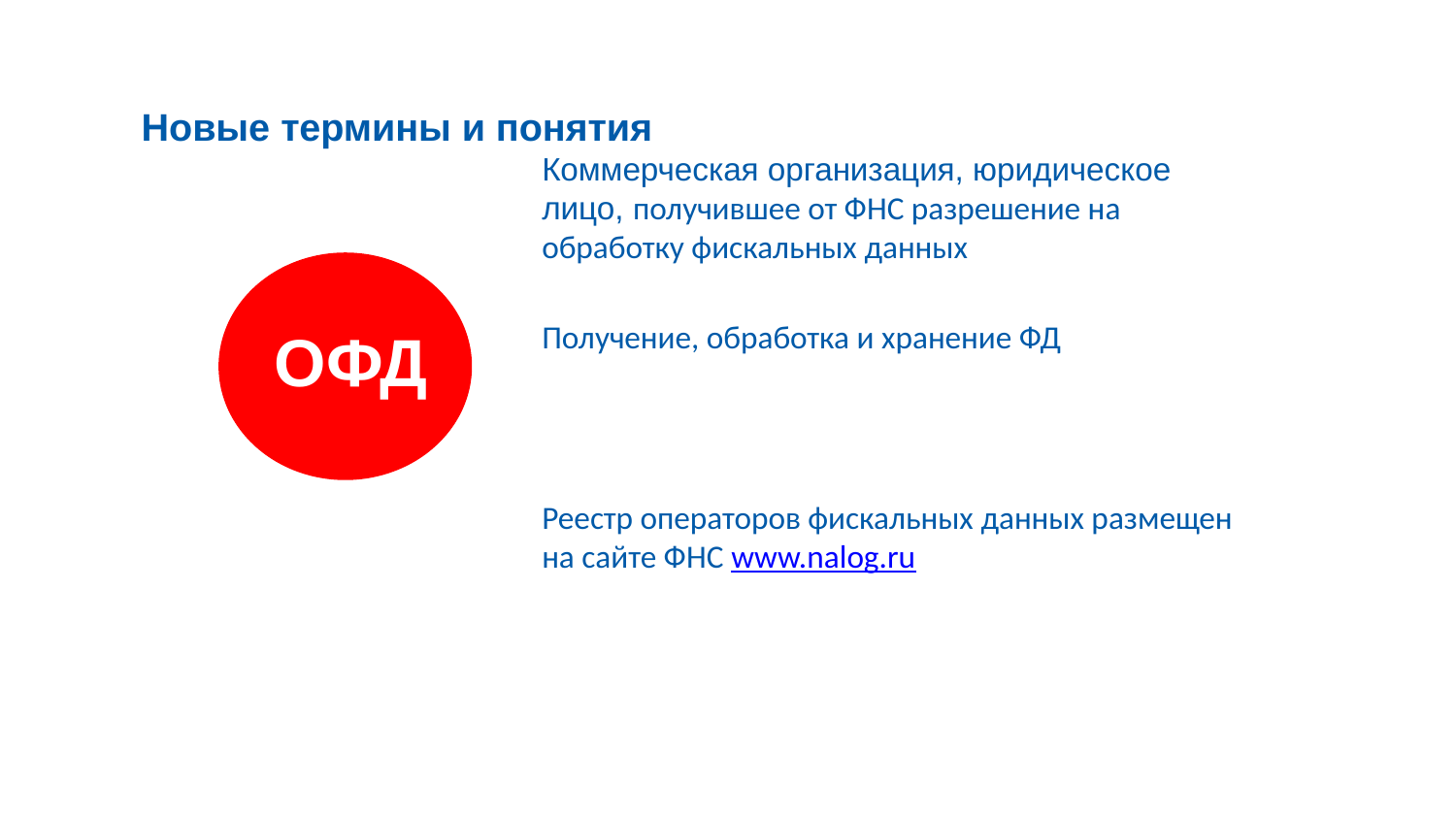

# Новые термины и понятия
Коммерческая организация, юридическое лицо, получившее от ФНС разрешение на обработку фискальных данных

Получение, обработка и хранение ФД

Реестр операторов фискальных данных размещен на сайте ФНС www.nalog.ru

ОФД